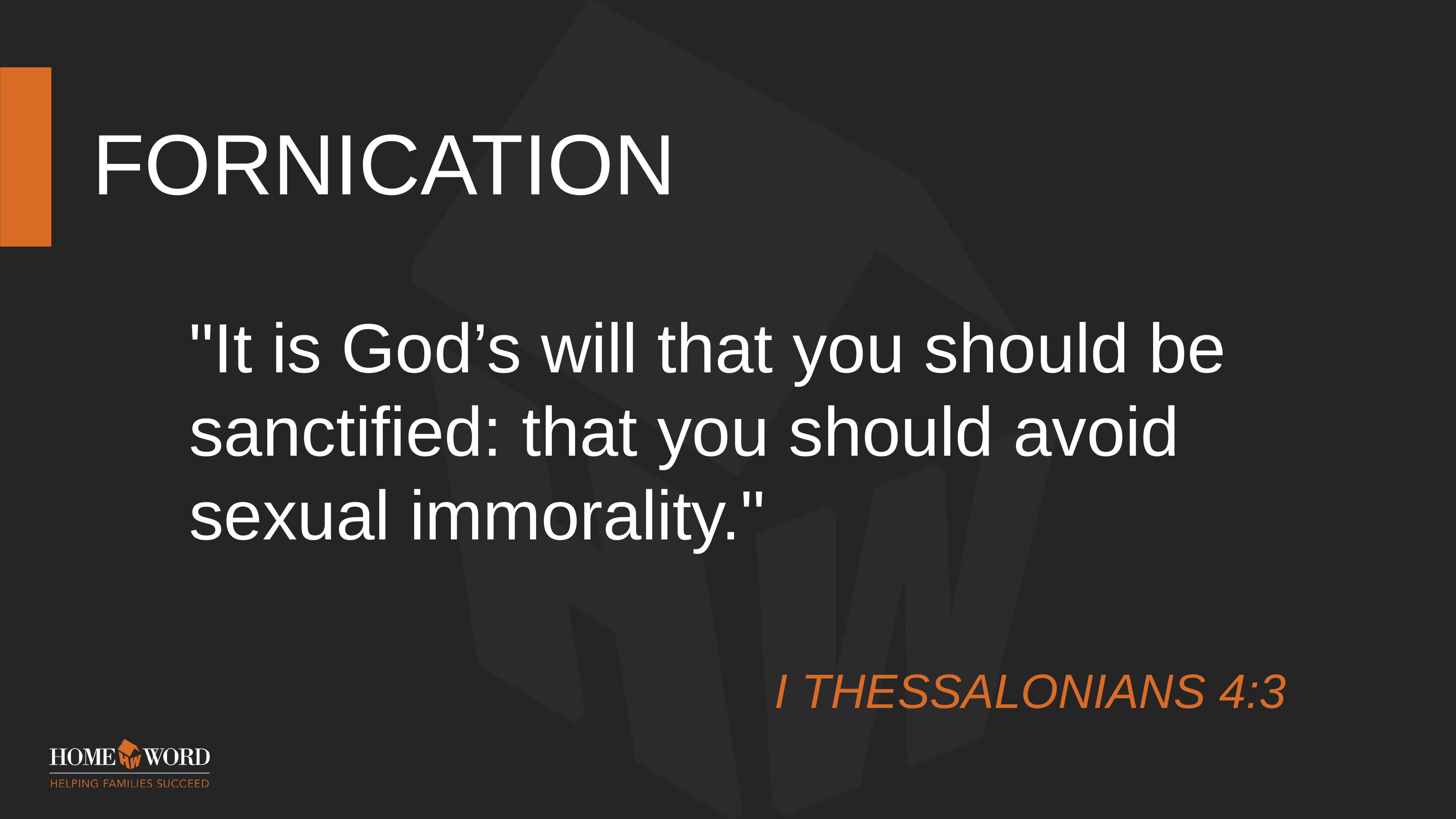

Fornication
# "It is God’s will that you should be sanctified: that you should avoid sexual immorality."
I THESSALONIANS 4:3